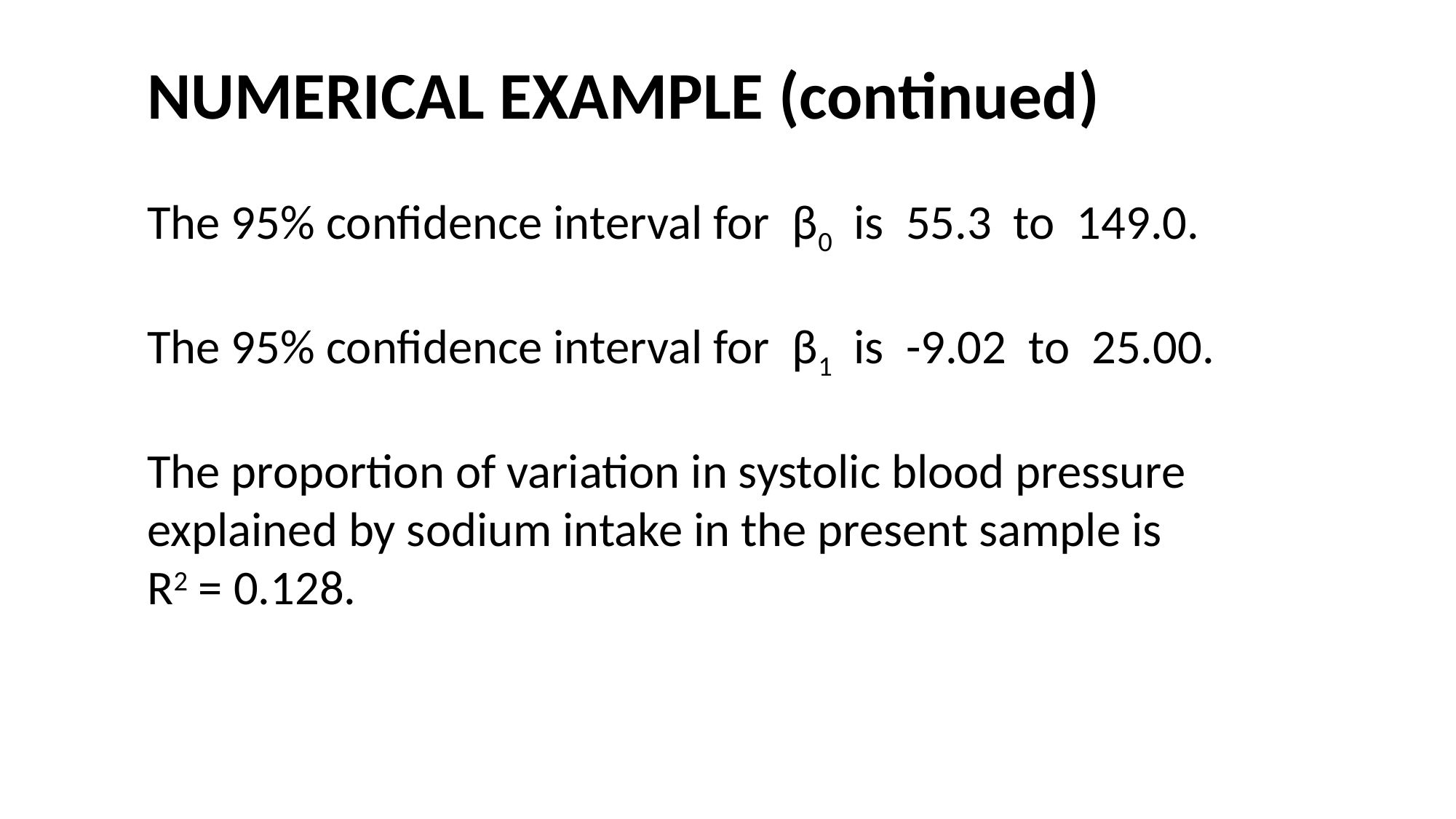

#
NUMERICAL EXAMPLE (continued)

The 95% confidence interval for  β0  is  55.3  to  149.0.

The 95% confidence interval for  β1  is  -9.02  to  25.00.

The proportion of variation in systolic blood pressure explained by sodium intake in the present sample is           R2 = 0.128.